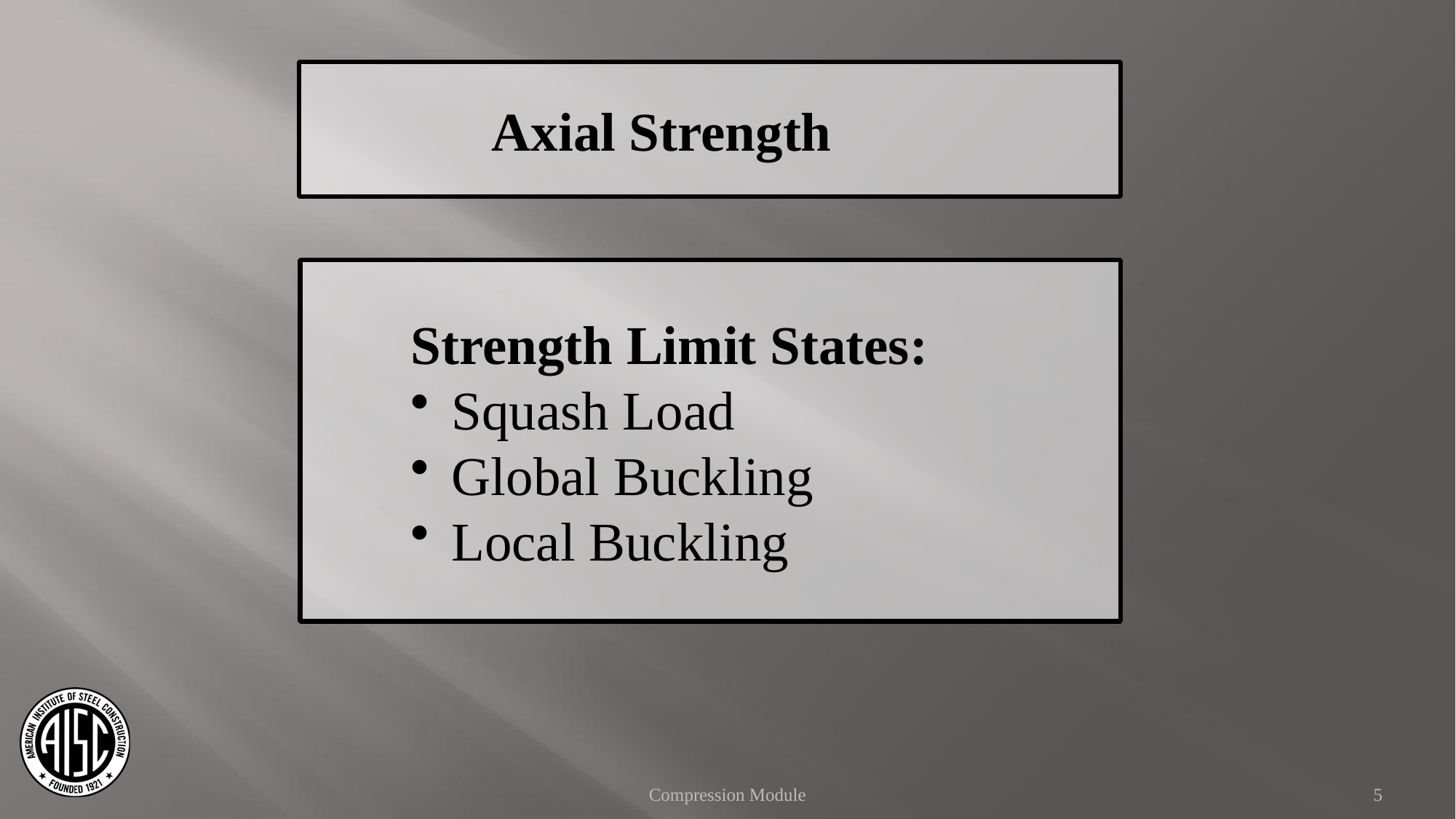

Axial Strength
Strength Limit States:
Squash Load
Global Buckling
Local Buckling
Compression Module
5